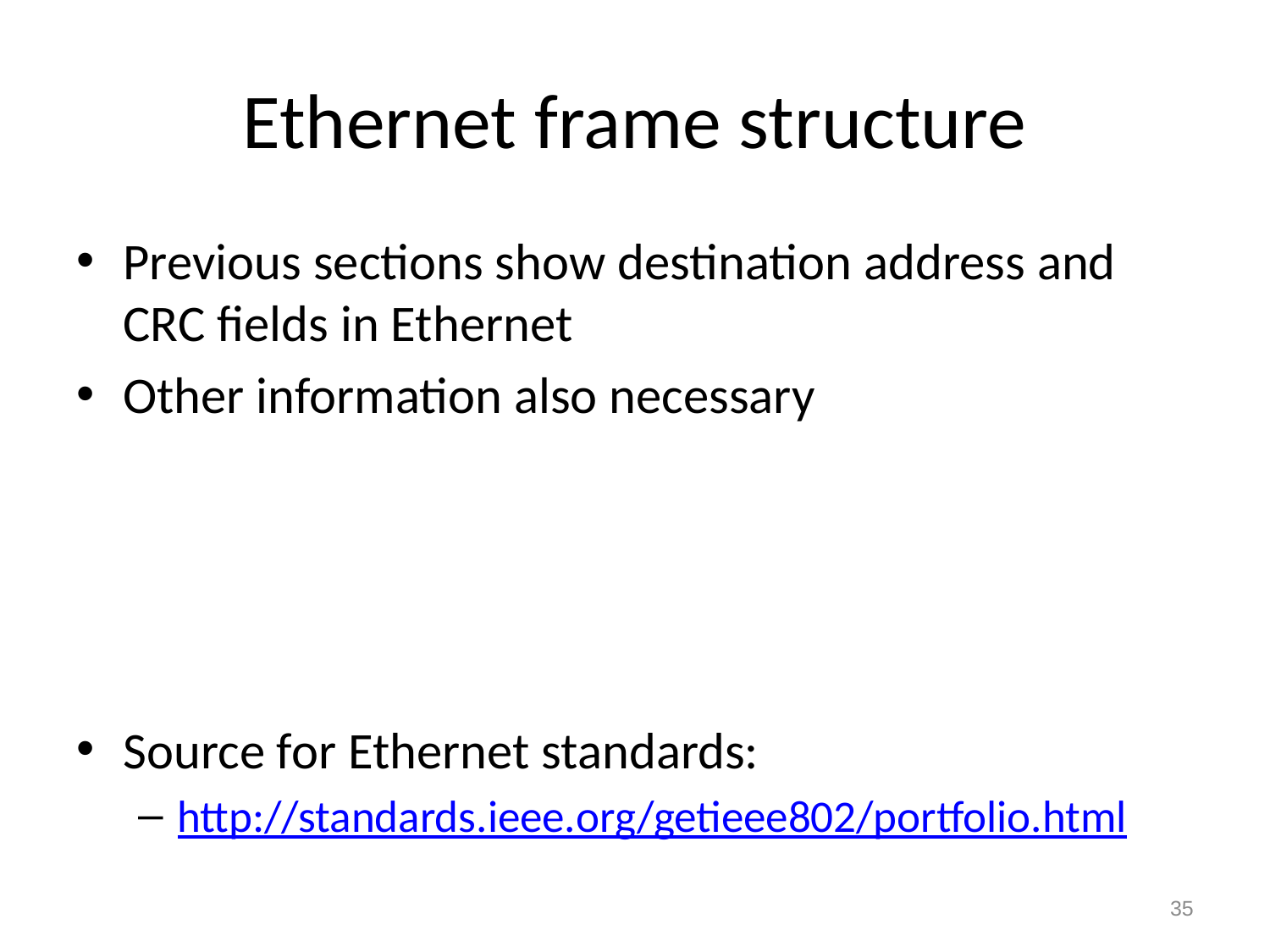

# Ethernet frame structure
Previous sections show destination address and CRC fields in Ethernet
Other information also necessary

Source for Ethernet standards:
http://standards.ieee.org/getieee802/portfolio.html
35